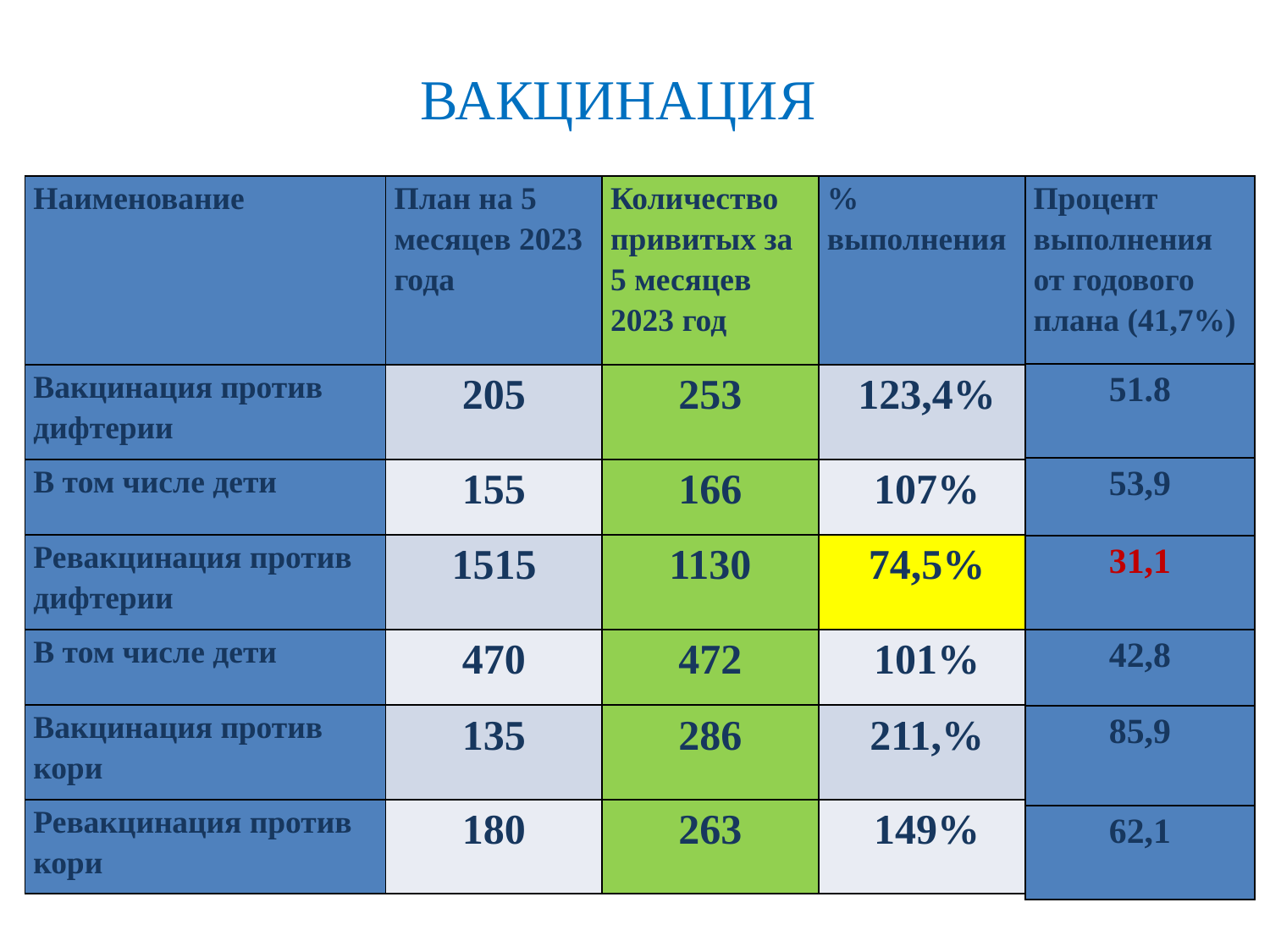

# ВАКЦИНАЦИЯ
| Наименование | План на 5 месяцев 2023 года | Количество привитых за 5 месяцев 2023 год | % выполнения |
| --- | --- | --- | --- |
| Вакцинация против дифтерии | 205 | 253 | 123,4% |
| В том числе дети | 155 | 166 | 107% |
| Ревакцинация против дифтерии | 1515 | 1130 | 74,5% |
| В том числе дети | 470 | 472 | 101% |
| Вакцинация против кори | 135 | 286 | 211,% |
| Ревакцинация против кори | 180 | 263 | 149% |
| Процент выполнения от годового плана (41,7%) |
| --- |
| 51.8 |
| 53,9 |
| 31,1 |
| 42,8 |
| 85,9 |
| 62,1 |